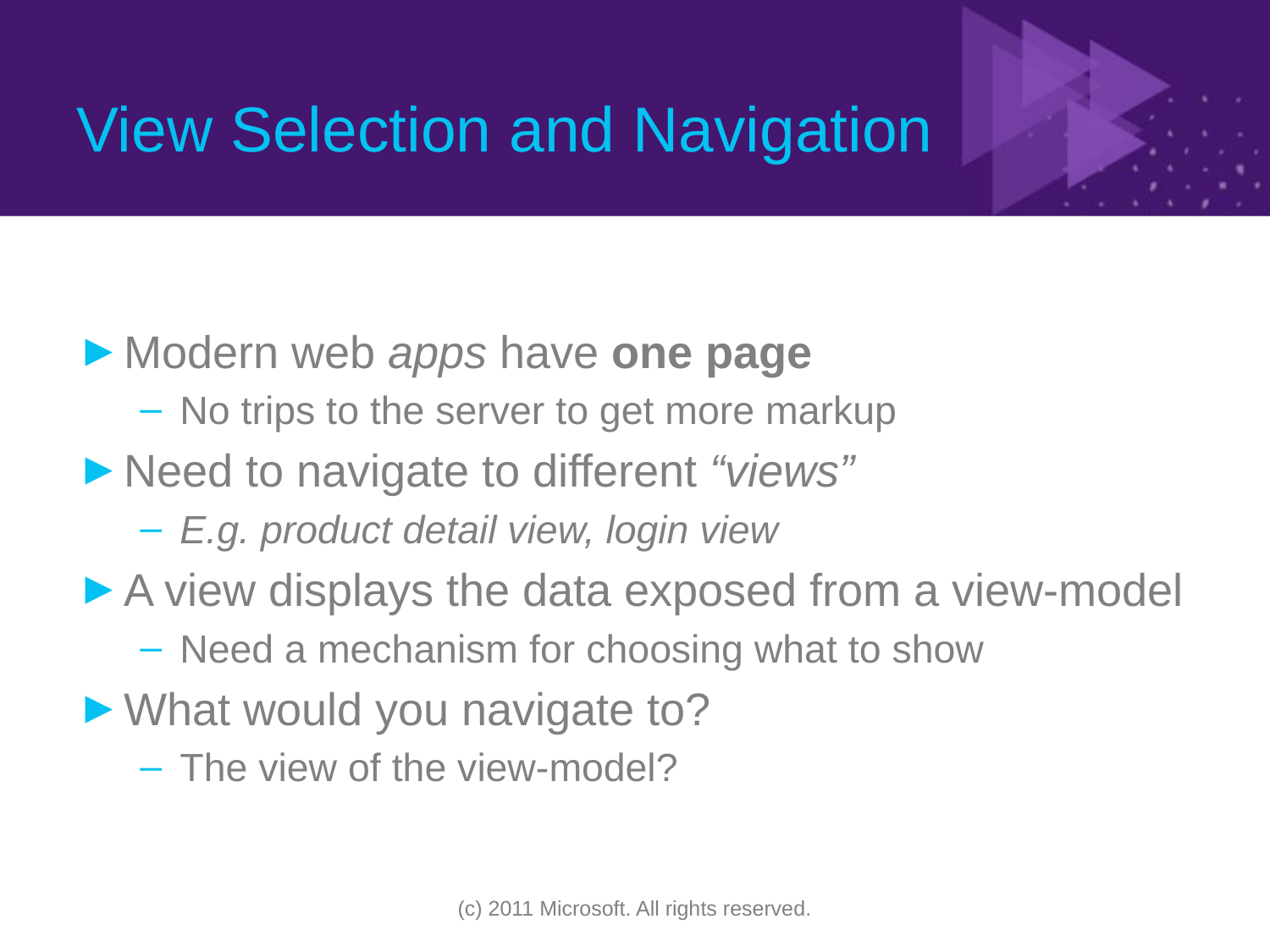

# View Selection and Navigation
Modern web apps have one page
No trips to the server to get more markup
Need to navigate to different “views”
E.g. product detail view, login view
A view displays the data exposed from a view-model
Need a mechanism for choosing what to show
What would you navigate to?
The view of the view-model?

(c) 2011 Microsoft. All rights reserved.